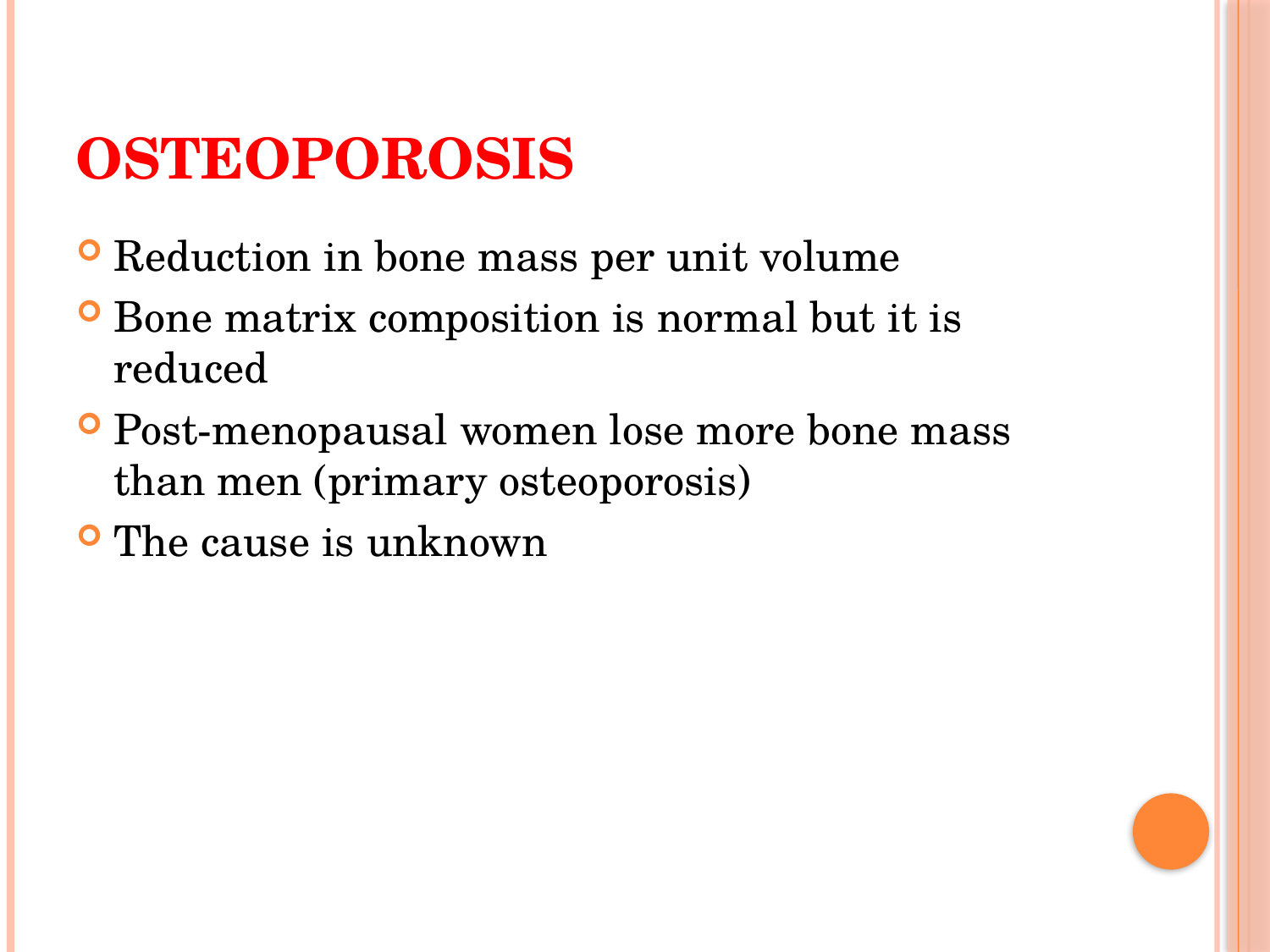

# Osteoporosis
Reduction in bone mass per unit volume
Bone matrix composition is normal but it is reduced
Post-menopausal women lose more bone mass than men (primary osteoporosis)
The cause is unknown